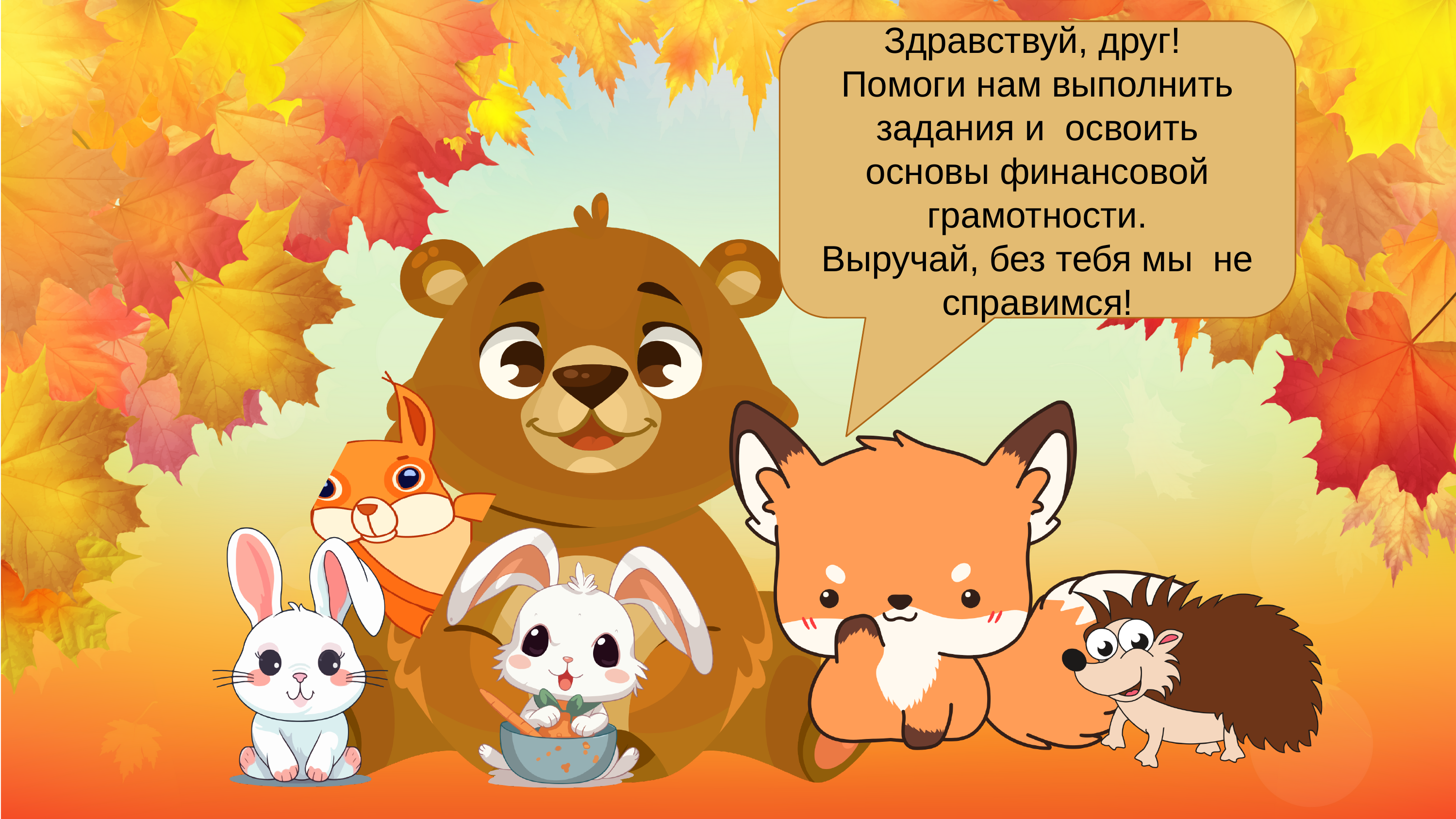

Здравствуй, друг!
Помоги нам выполнить задания и  освоить основы финансовой грамотности.
Выручай, без тебя мы  не справимся!